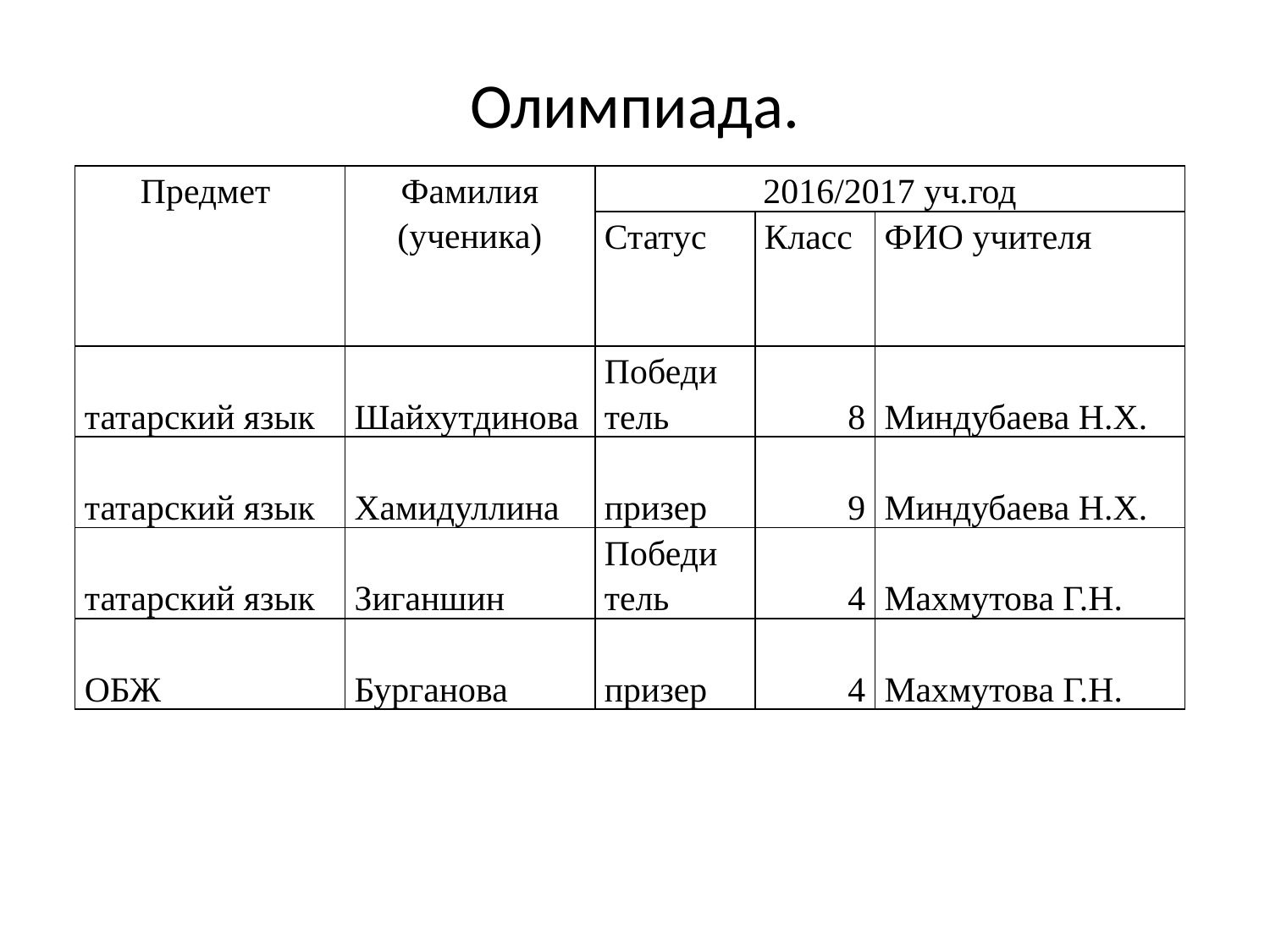

# Олимпиада.
| Предмет | Фамилия (ученика) | 2016/2017 уч.год |  |  |
| --- | --- | --- | --- | --- |
|  |  | Статус | Класс | ФИО учителя |
| татарский язык | Шайхутдинова | Победи тель | 8 | Миндубаева Н.Х. |
| татарский язык | Хамидуллина | призер | 9 | Миндубаева Н.Х. |
| татарский язык | Зиганшин | Победи тель | 4 | Махмутова Г.Н. |
| ОБЖ | Бурганова | призер | 4 | Махмутова Г.Н. |